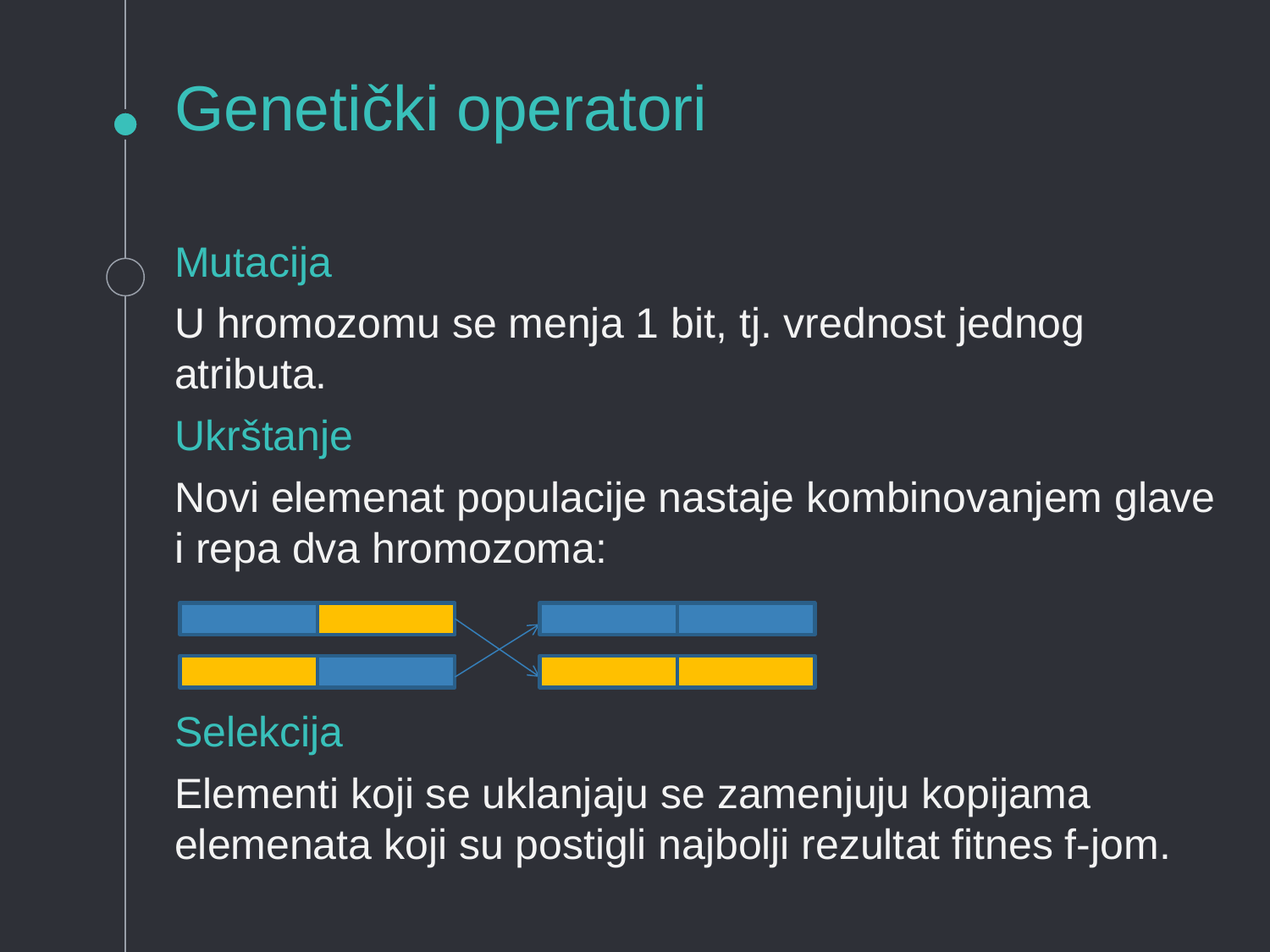

# Genetički operatori
Mutacija
U hromozomu se menja 1 bit, tj. vrednost jednog atributa.
Ukrštanje
Novi elemenat populacije nastaje kombinovanjem glave i repa dva hromozoma:

Selekcija
Elementi koji se uklanjaju se zamenjuju kopijama elemenata koji su postigli najbolji rezultat fitnes f-jom.